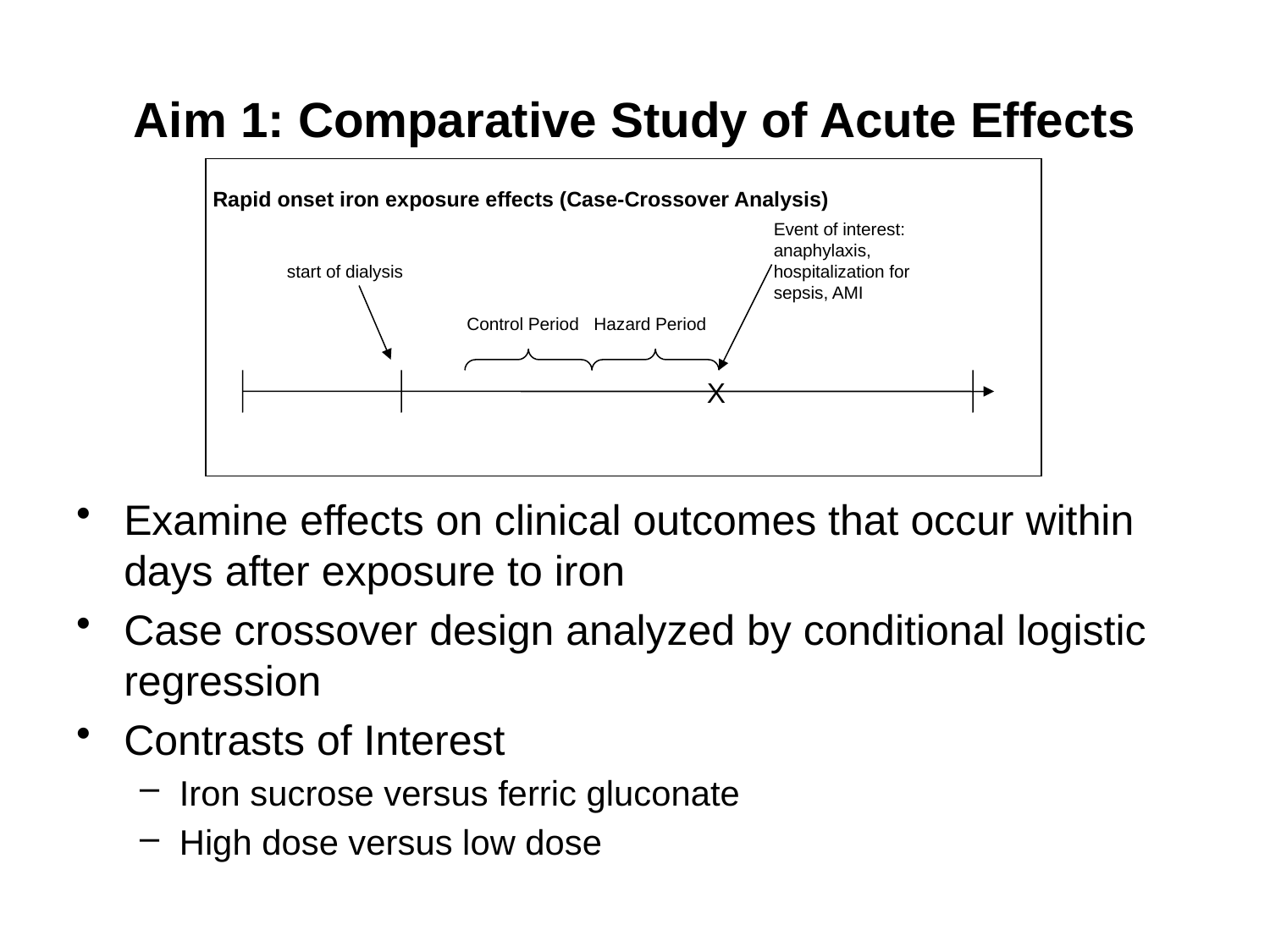

# Aim 1: Comparative Study of Acute Effects

Rapid onset iron exposure effects (Case-Crossover Analysis)

Event of interest: anaphylaxis, hospitalization for sepsis, AMI
start of dialysis

Control Period
Hazard Period
         X

Examine effects on clinical outcomes that occur within days after exposure to iron
Case crossover design analyzed by conditional logistic regression
Contrasts of Interest
Iron sucrose versus ferric gluconate
High dose versus low dose